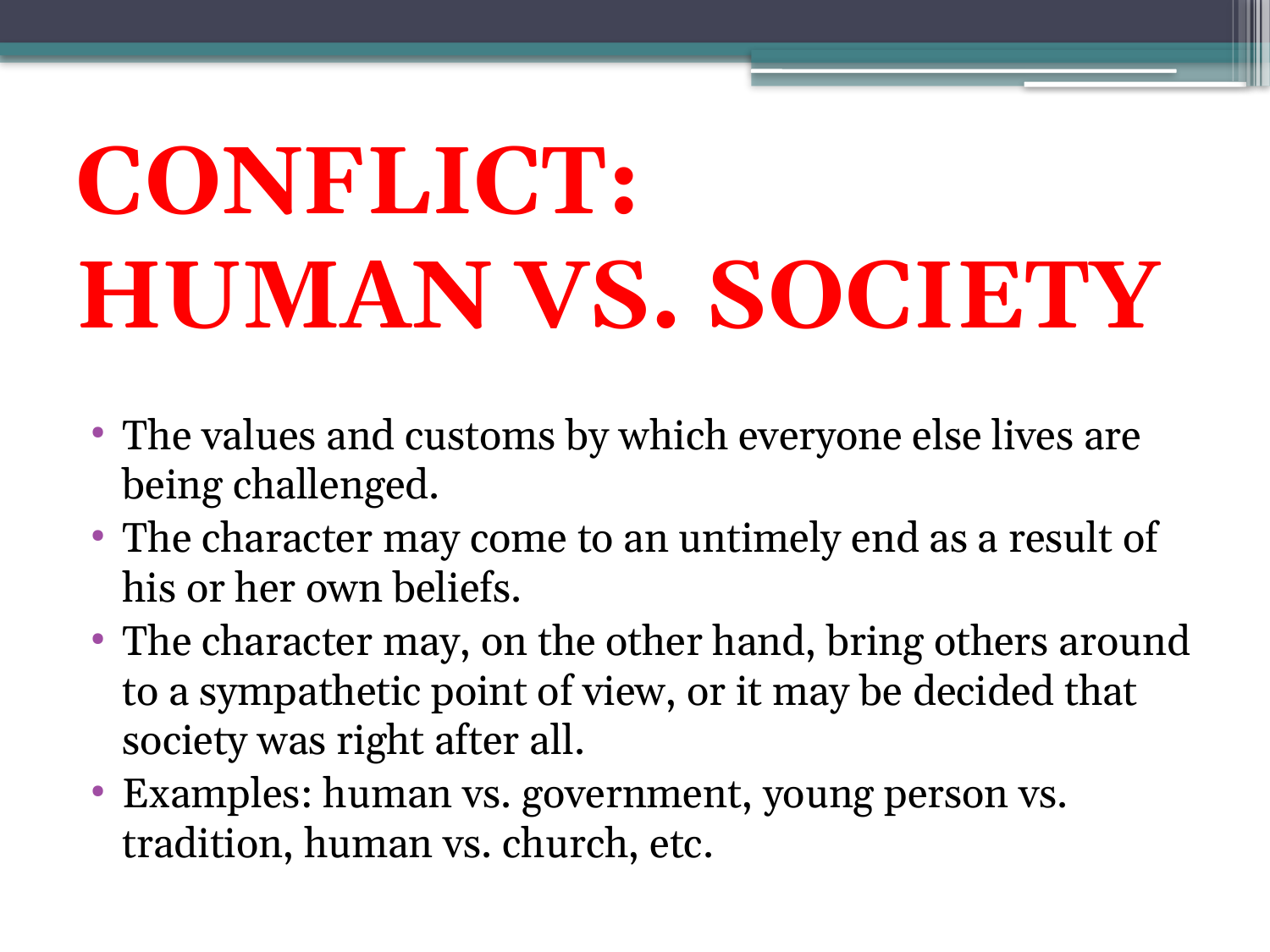

# CONFLICT: HUMAN VS. SOCIETY
The values and customs by which everyone else lives are being challenged.
The character may come to an untimely end as a result of his or her own beliefs.
The character may, on the other hand, bring others around to a sympathetic point of view, or it may be decided that society was right after all.
Examples: human vs. government, young person vs. tradition, human vs. church, etc.